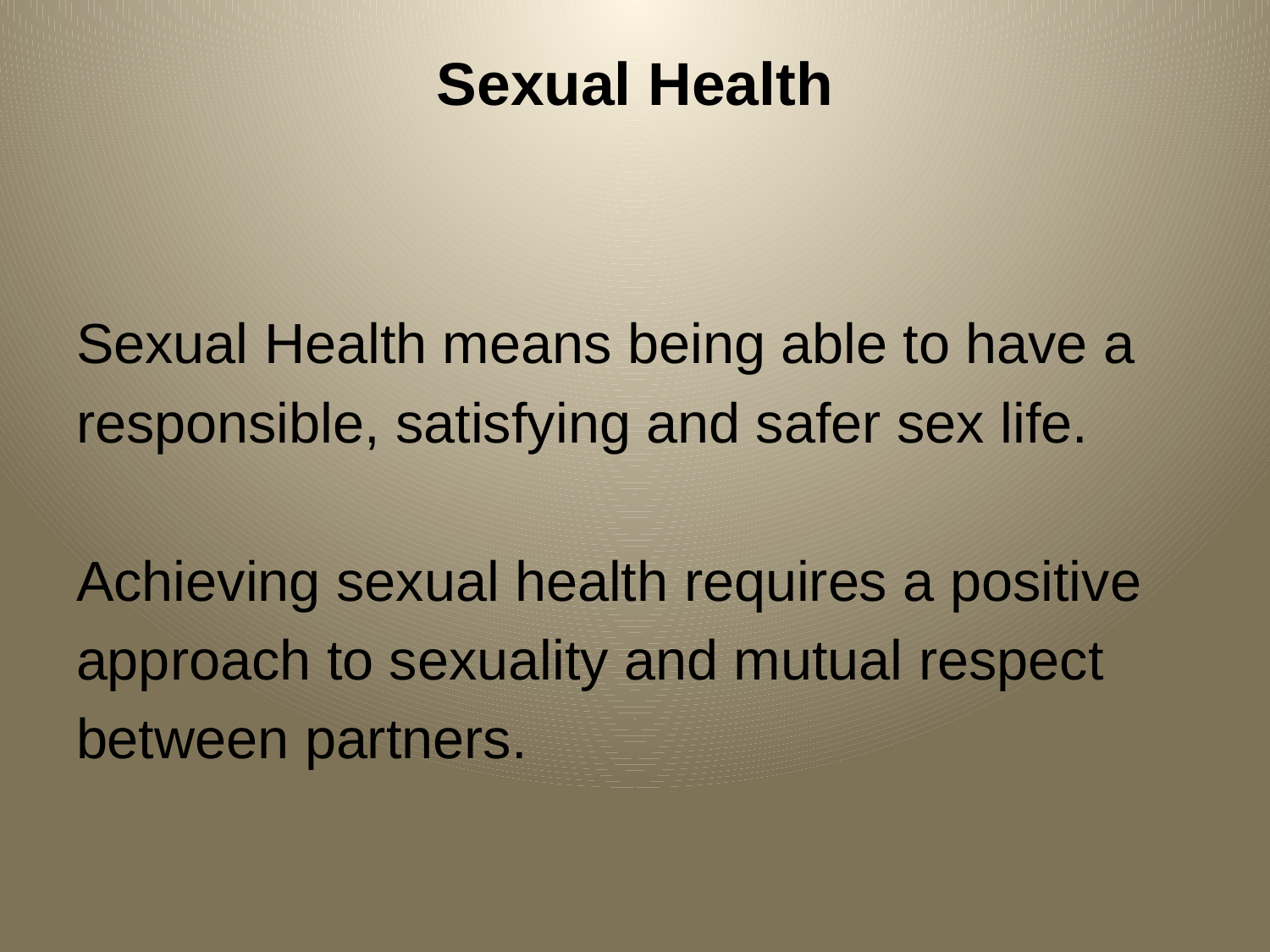

# Sexual Health

Sexual Health means being able to have a
responsible, satisfying and safer sex life.

Achieving sexual health requires a positive
approach to sexuality and mutual respect
between partners.